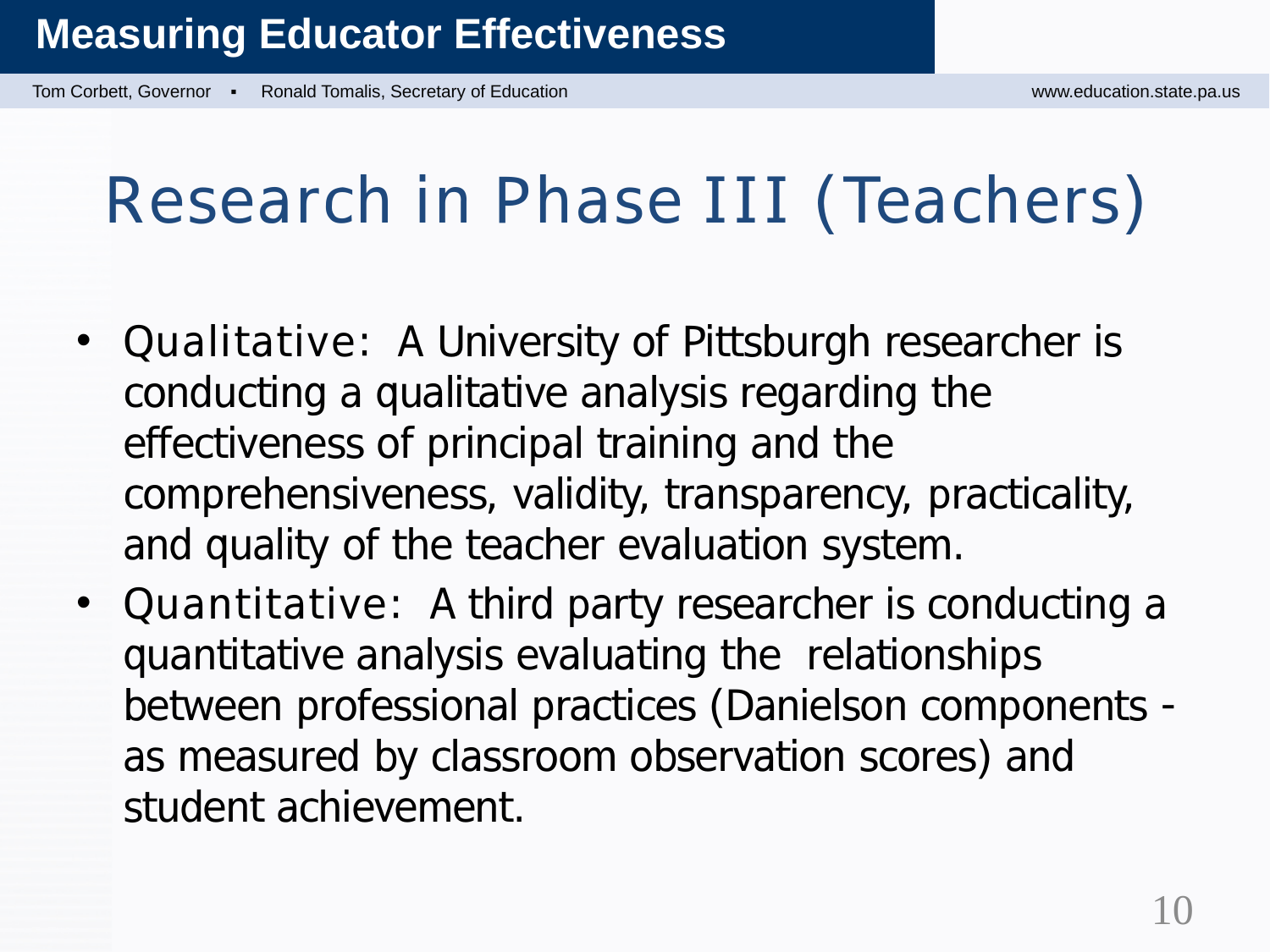

# Research in Phase III (Teachers)
Qualitative:  A University of Pittsburgh researcher is conducting a qualitative analysis regarding the effectiveness of principal training and the comprehensiveness, validity, transparency, practicality, and quality of the teacher evaluation system.
Quantitative:  A third party researcher is conducting a quantitative analysis evaluating the  relationships between professional practices (Danielson components - as measured by classroom observation scores) and student achievement.
10